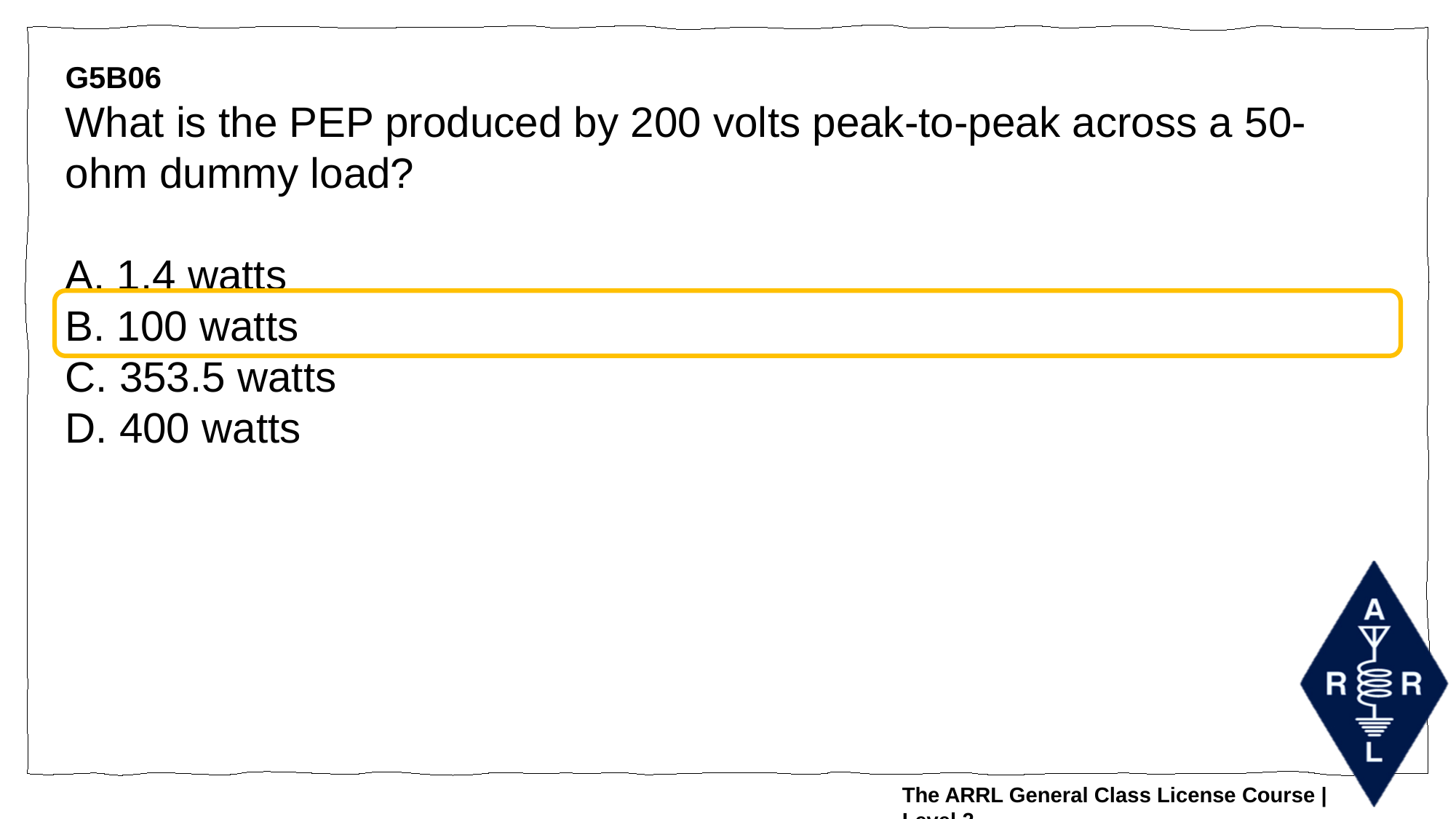

G5B06
What is the PEP produced by 200 volts peak-to-peak across a 50-ohm dummy load?

A. 1.4 watts
B. 100 watts
C. 353.5 watts
D. 400 watts